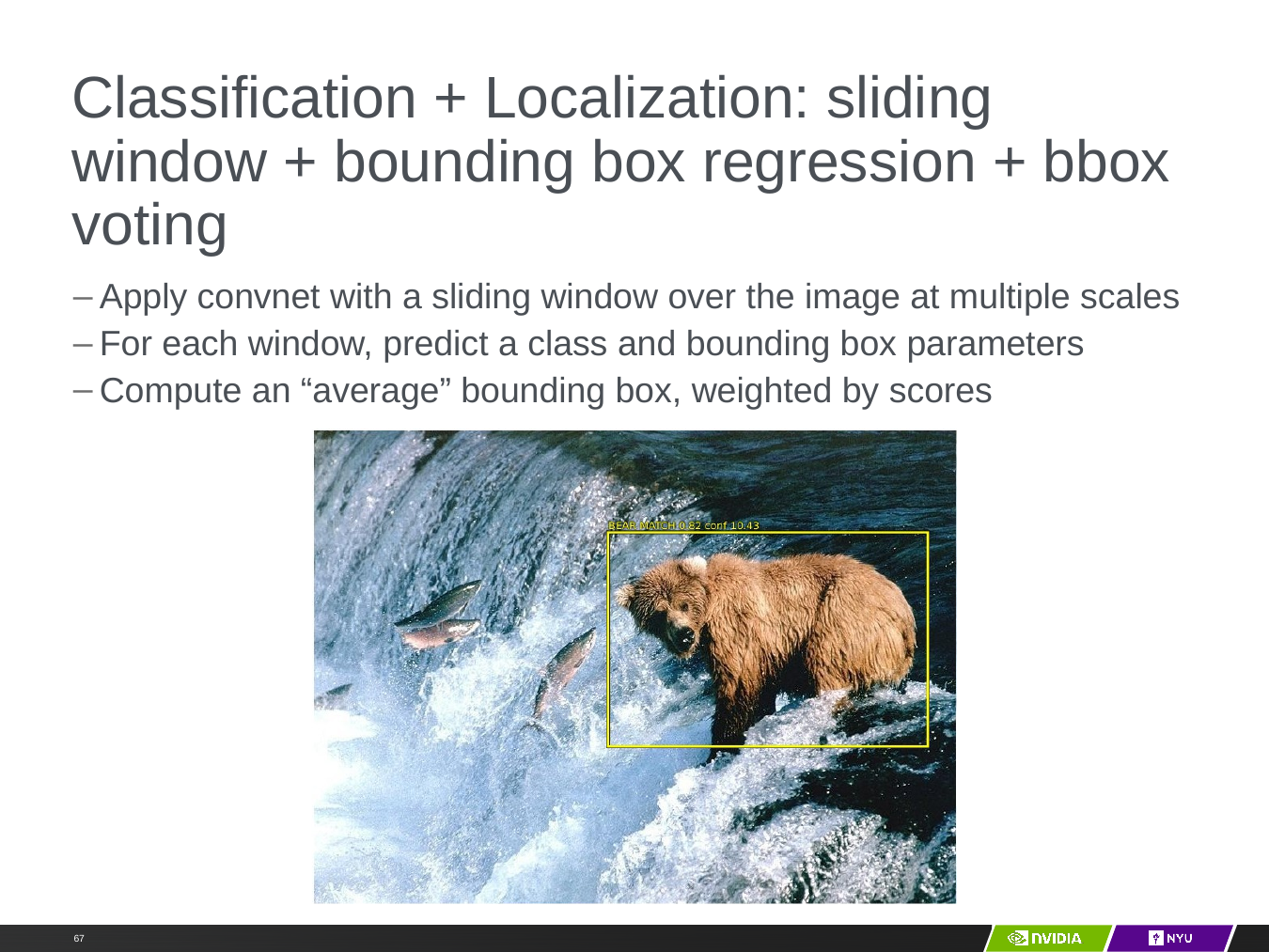

# Classification + Localization: sliding window + bounding box regression + bbox voting
Apply convnet with a sliding window over the image at multiple scales
For each window, predict a class and bounding box parameters
Compute an “average” bounding box, weighted by scores